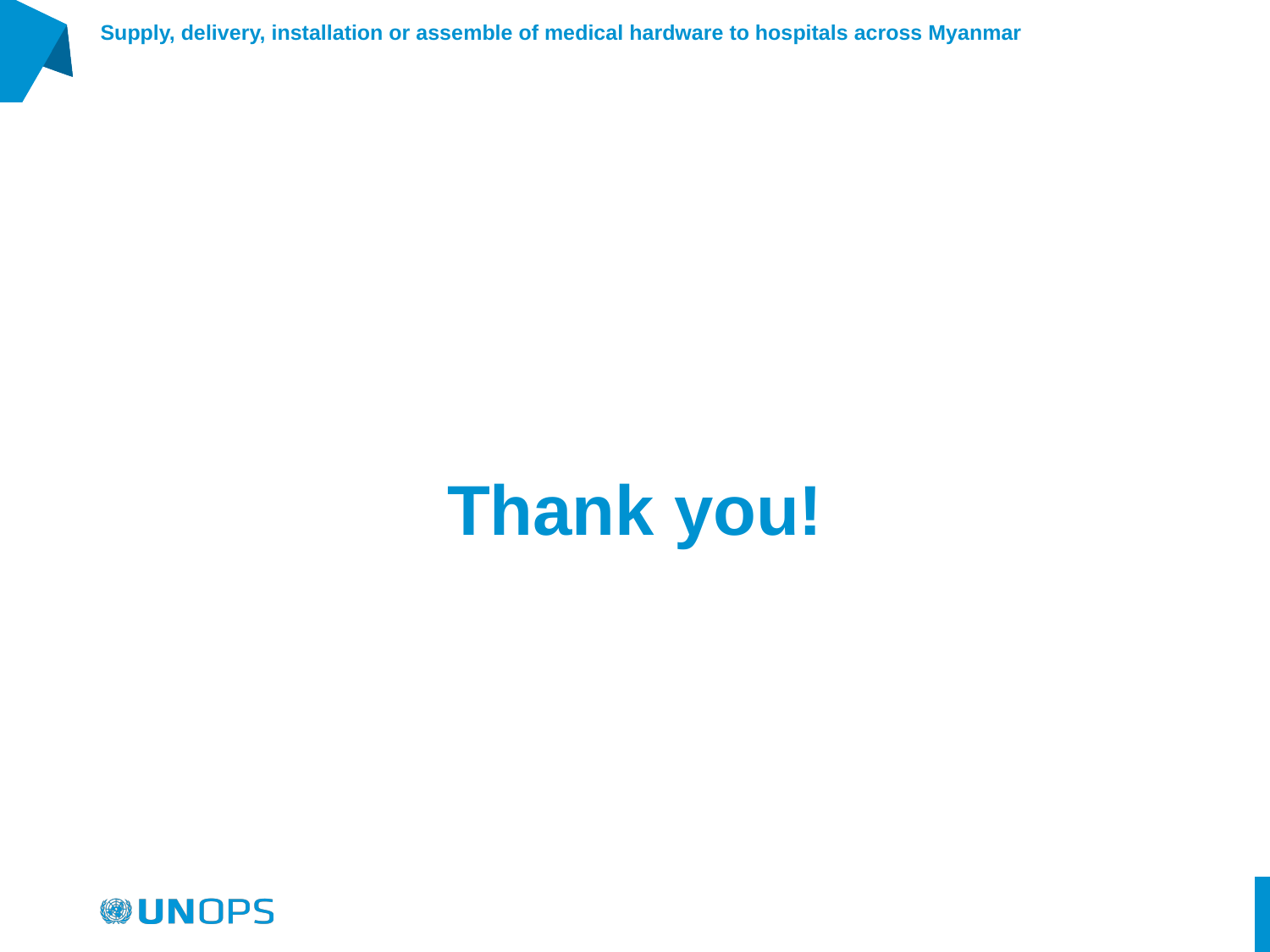

Supply, delivery, installation or assemble of medical hardware to hospitals across Myanmar
Thank you!